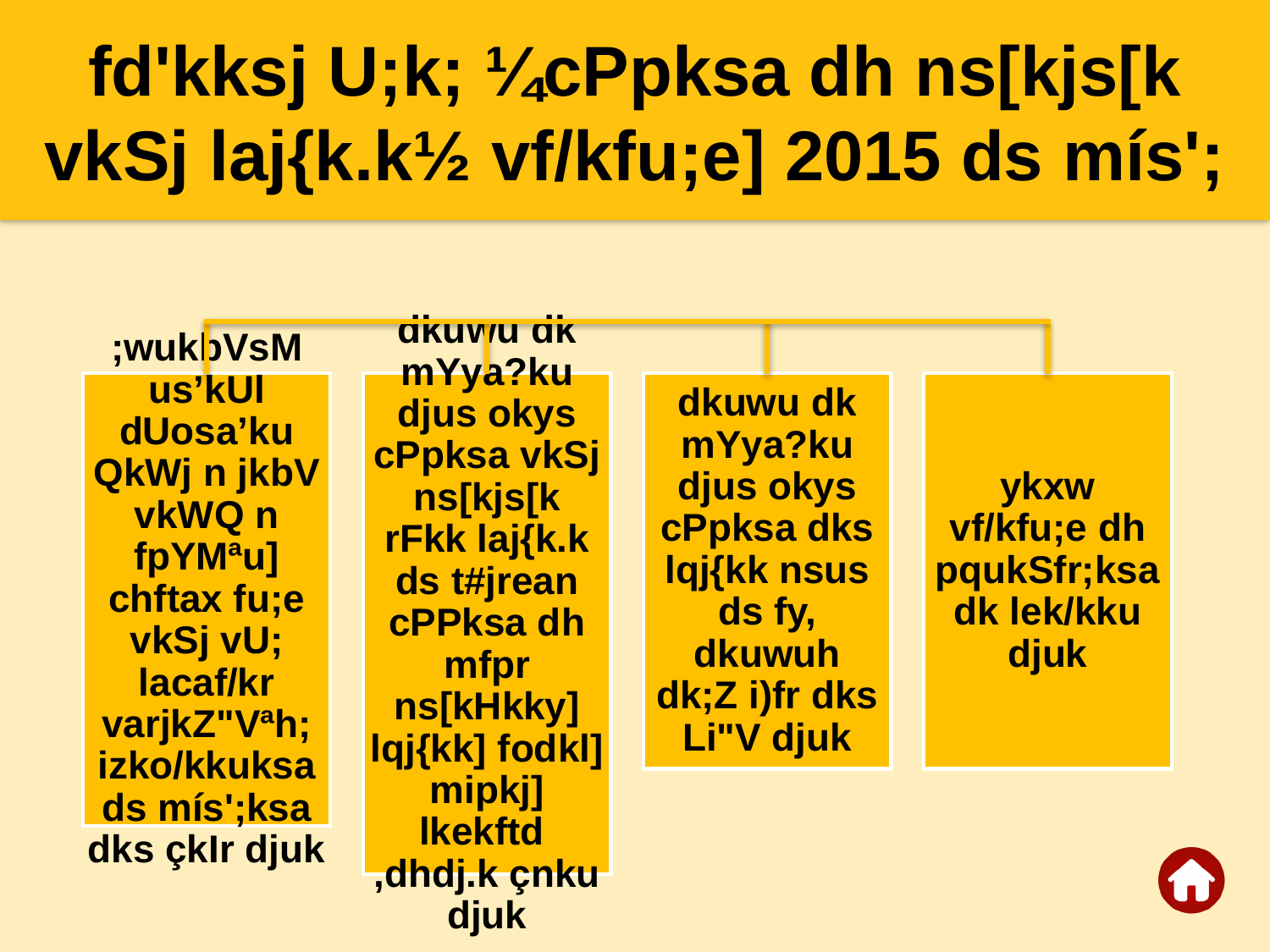

fd'kksj U;k; ¼cPpksa dh ns[kjs[k vkSj laj{k.k½ vf/kfu;e] 2015 ds mís';
;wukbVsM us’kUl dUosa’ku QkWj n jkbV vkWQ n fpYMªu] chftax fu;e vkSj vU; lacaf/kr varjkZ"Vªh; izko/kkuksa ds mís';ksa dks çkIr djuk
dkuwu dk mYya?ku djus okys cPpksa vkSj ns[kjs[k rFkk laj{k.k ds t#jrean cPPksa dh mfpr ns[kHkky] lqj{kk] fodkl] mipkj] lkekftd
,dhdj.k çnku djuk
dkuwu dk mYya?ku djus okys cPpksa dks lqj{kk nsus ds fy, dkuwuh dk;Z i)fr dks Li"V djuk
ykxw vf/kfu;e dh pqukSfr;ksa dk lek/kku djuk